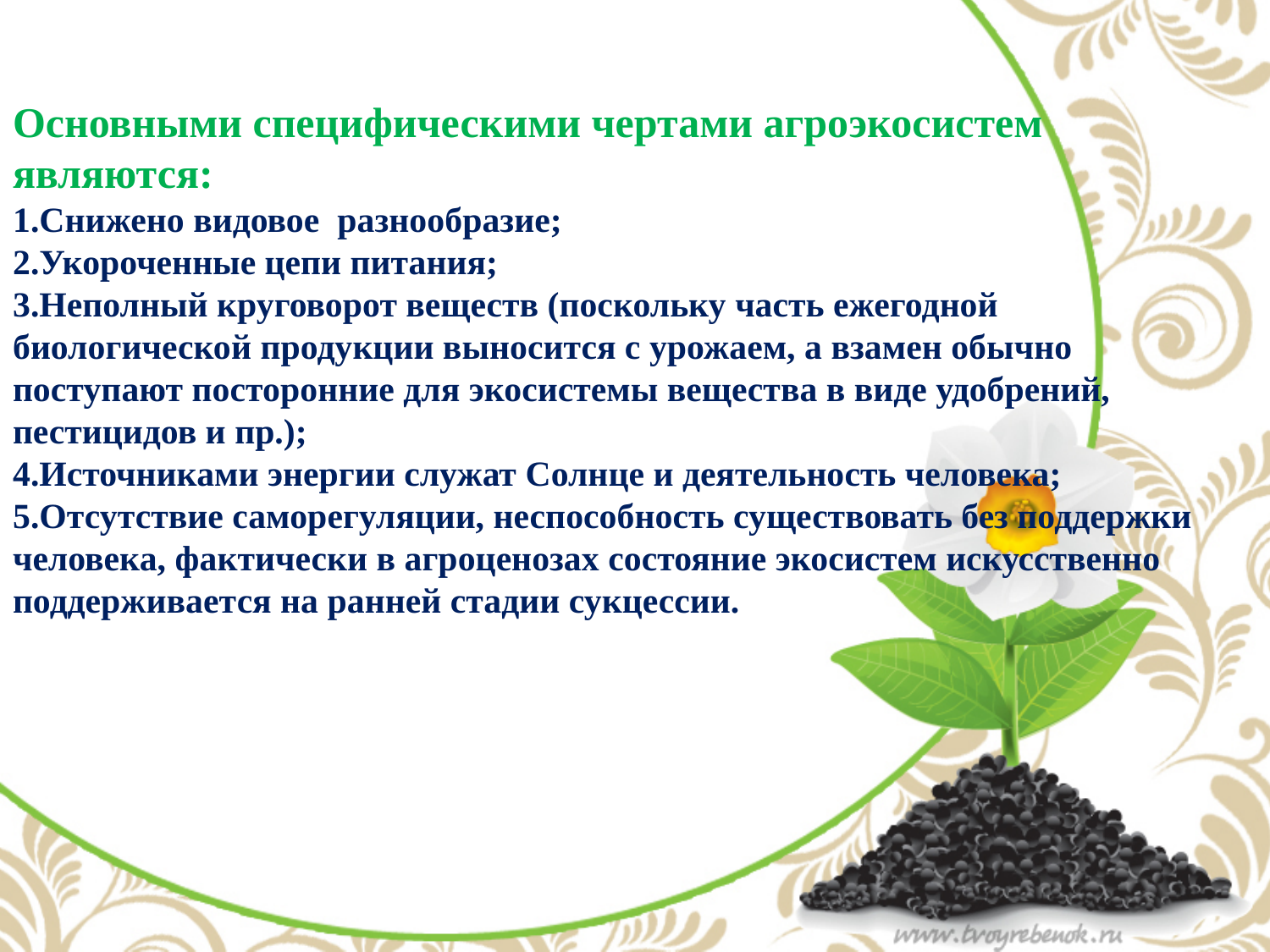

# Основными специфическими чертами агроэкосистем являются: 1.Снижено видовое  разнообразие; 2.Укороченные цепи питания; 3.Неполный круговорот веществ (поскольку часть ежегодной биологической продукции выносится с урожаем, а взамен обычно поступают посторонние для экосистемы вещества в виде удобрений, пестицидов и пр.); 4.Источниками энергии служат Солнце и деятельность человека; 5.Отсутствие саморегуляции, неспособность существовать без поддержки человека, фактически в агроценозах состояние экосистем искусственно поддерживается на ранней стадии сукцессии.